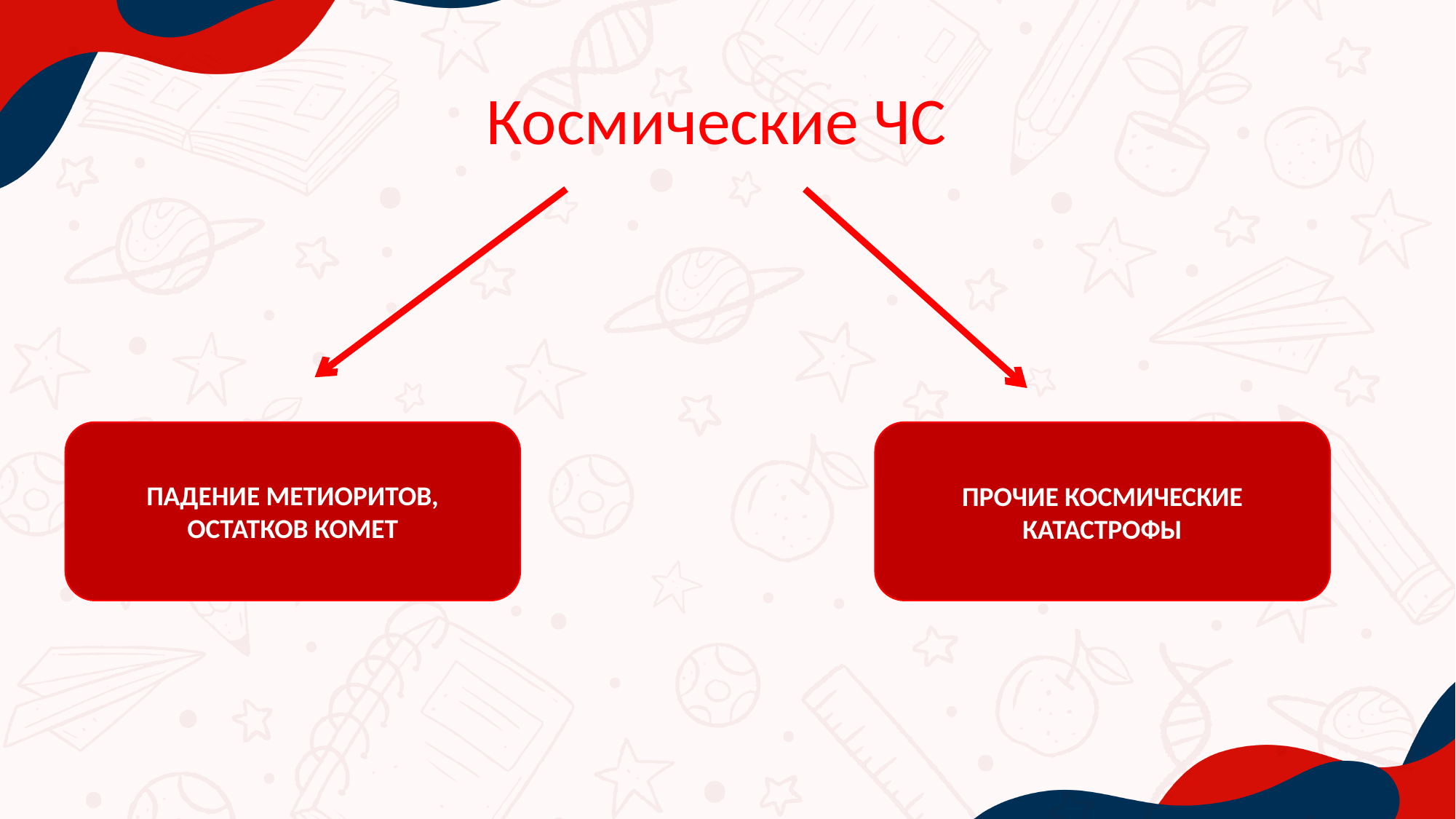

# Космические ЧС

ПАДЕНИЕ МЕТИОРИТОВ, ОСТАТКОВ КОМЕТ
ПРОЧИЕ КОСМИЧЕСКИЕ КАТАСТРОФЫ